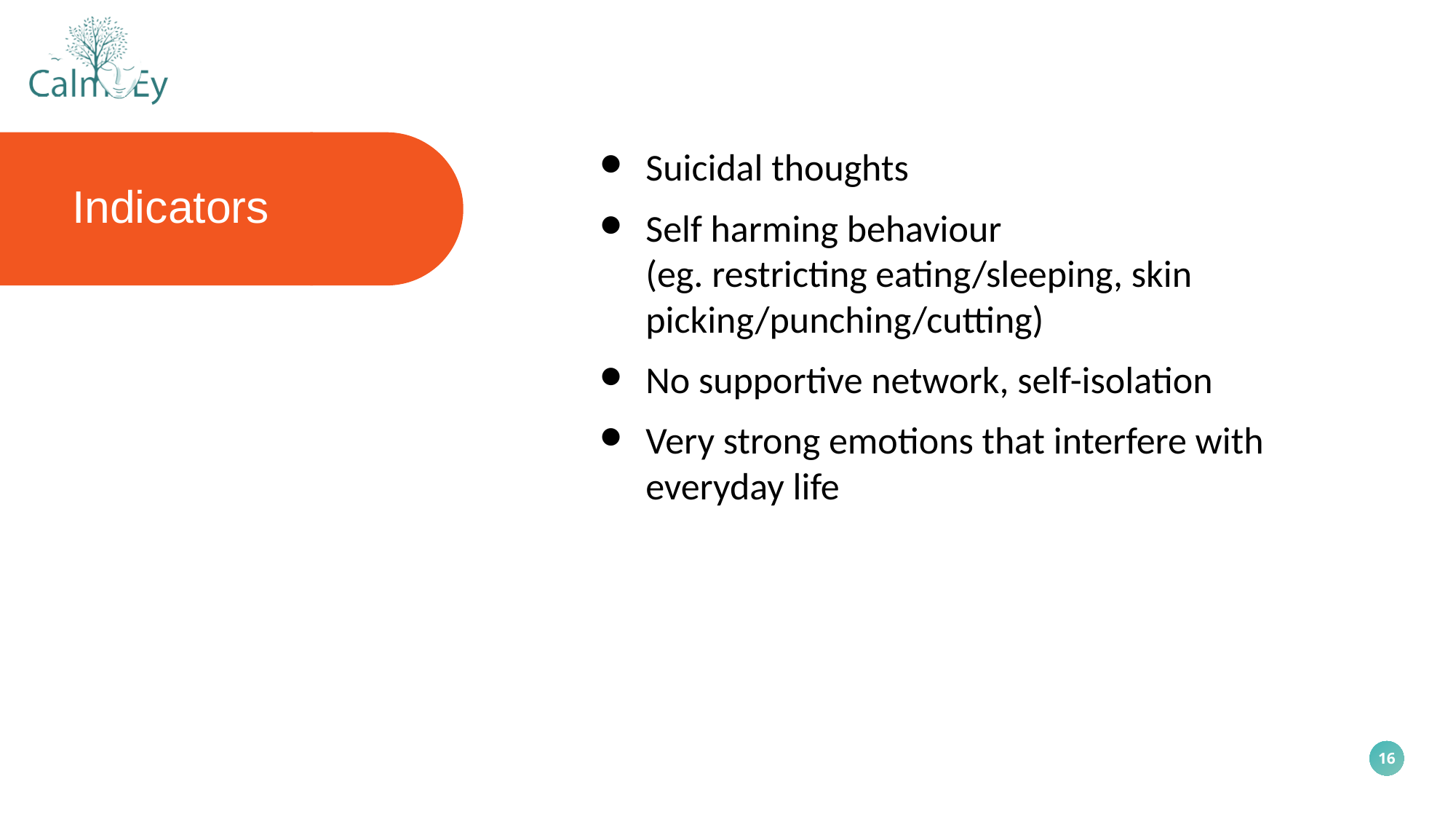

Suicidal thoughts
Self harming behaviour
(eg. restricting eating/sleeping, skin picking/punching/cutting)
No supportive network, self-isolation
Very strong emotions that interfere with everyday life
Indicators